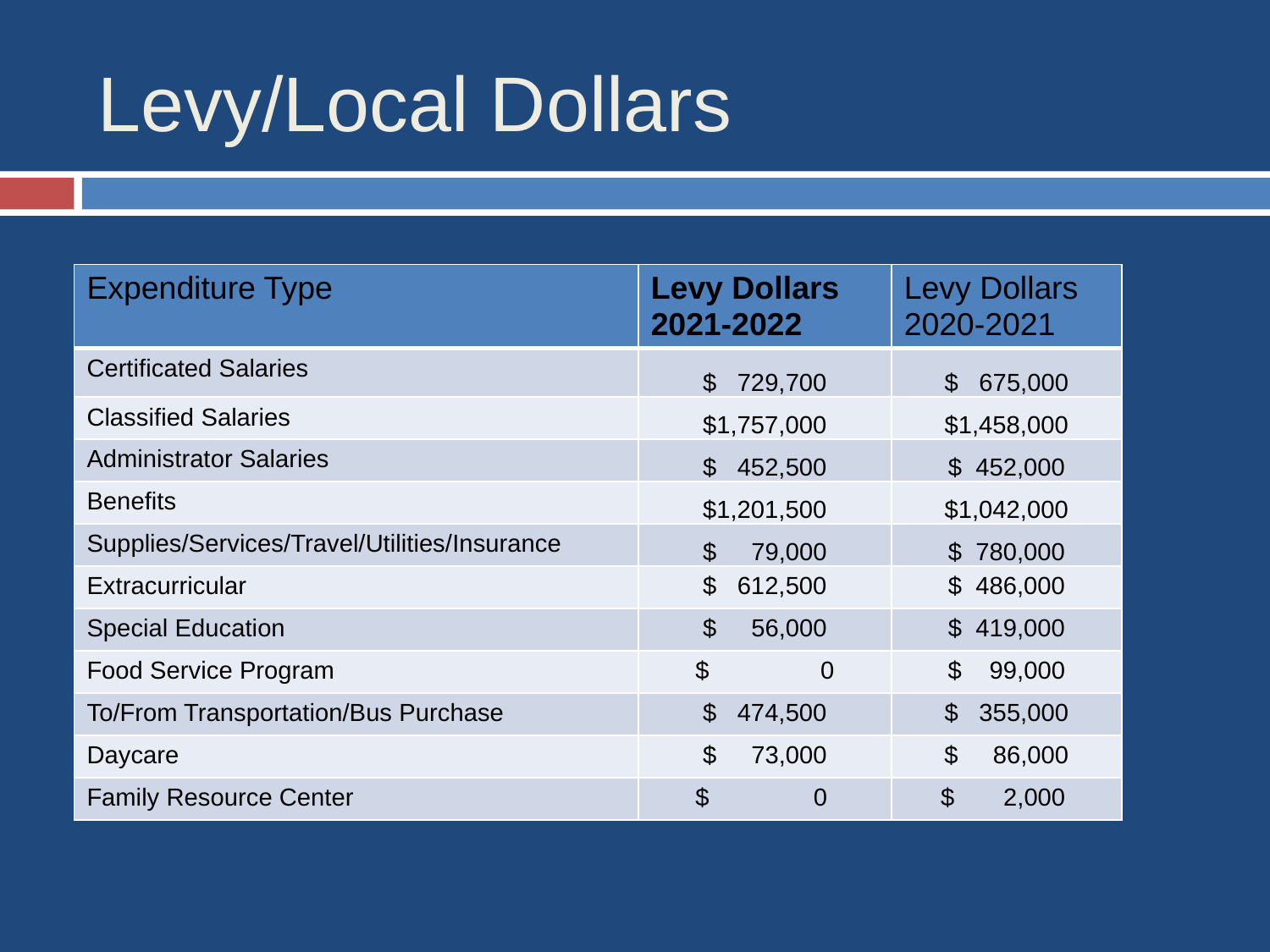

# Levy/Local Dollars
| Expenditure Type | Levy Dollars 2021-2022 | Levy Dollars 2020-2021 |
| --- | --- | --- |
| Certificated Salaries | $ 729,700 | $ 675,000 |
| Classified Salaries | $1,757,000 | $1,458,000 |
| Administrator Salaries | $ 452,500 | $ 452,000 |
| Benefits | $1,201,500 | $1,042,000 |
| Supplies/Services/Travel/Utilities/Insurance | $ 79,000 | $ 780,000 |
| Extracurricular | $ 612,500 | $ 486,000 |
| Special Education | $ 56,000 | $ 419,000 |
| Food Service Program | $ 0 | $ 99,000 |
| To/From Transportation/Bus Purchase | $ 474,500 | $ 355,000 |
| Daycare | $ 73,000 | $ 86,000 |
| Family Resource Center | $ 0 | $ 2,000 |